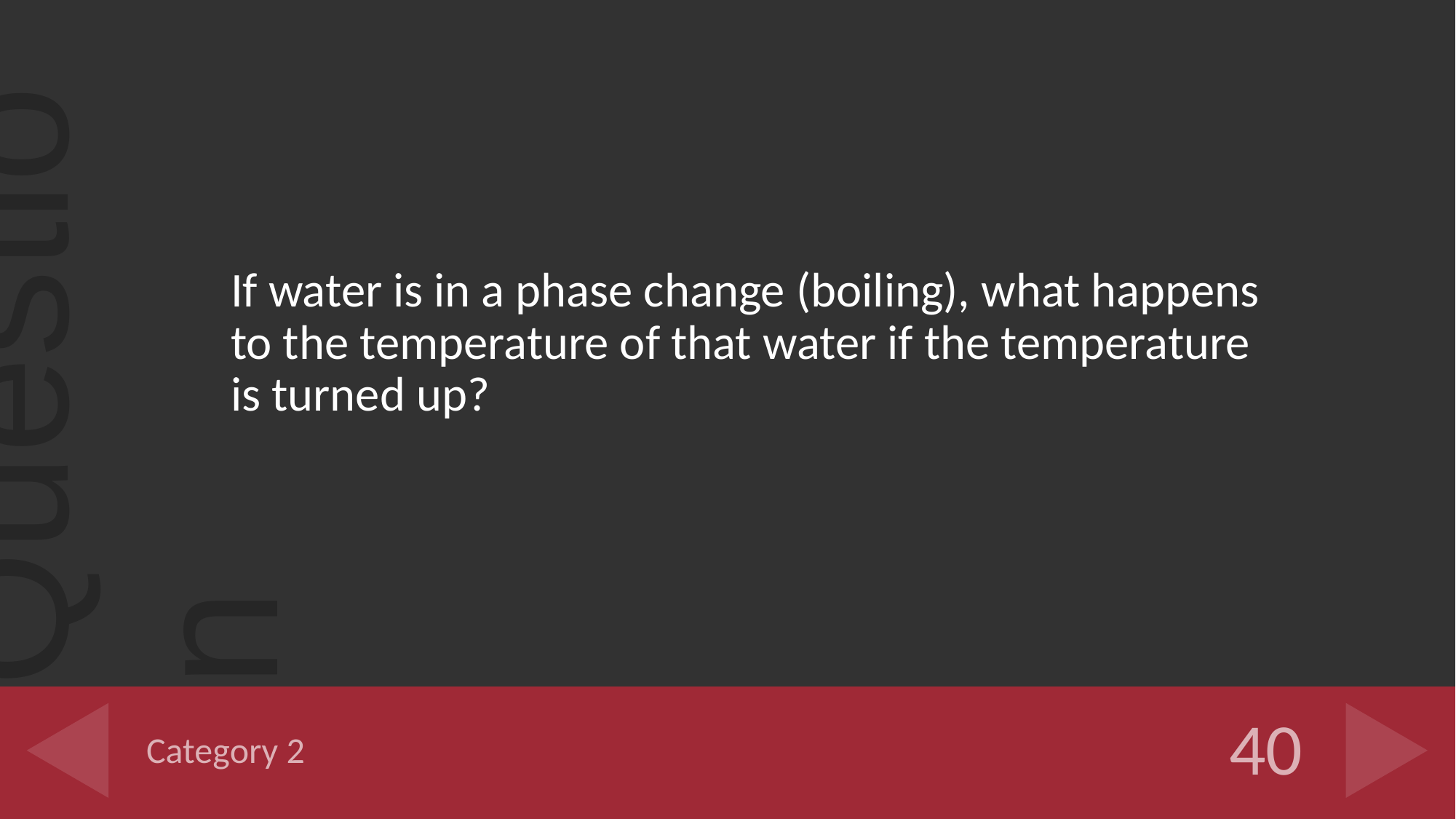

If water is in a phase change (boiling), what happens to the temperature of that water if the temperature is turned up?
# Category 2
40